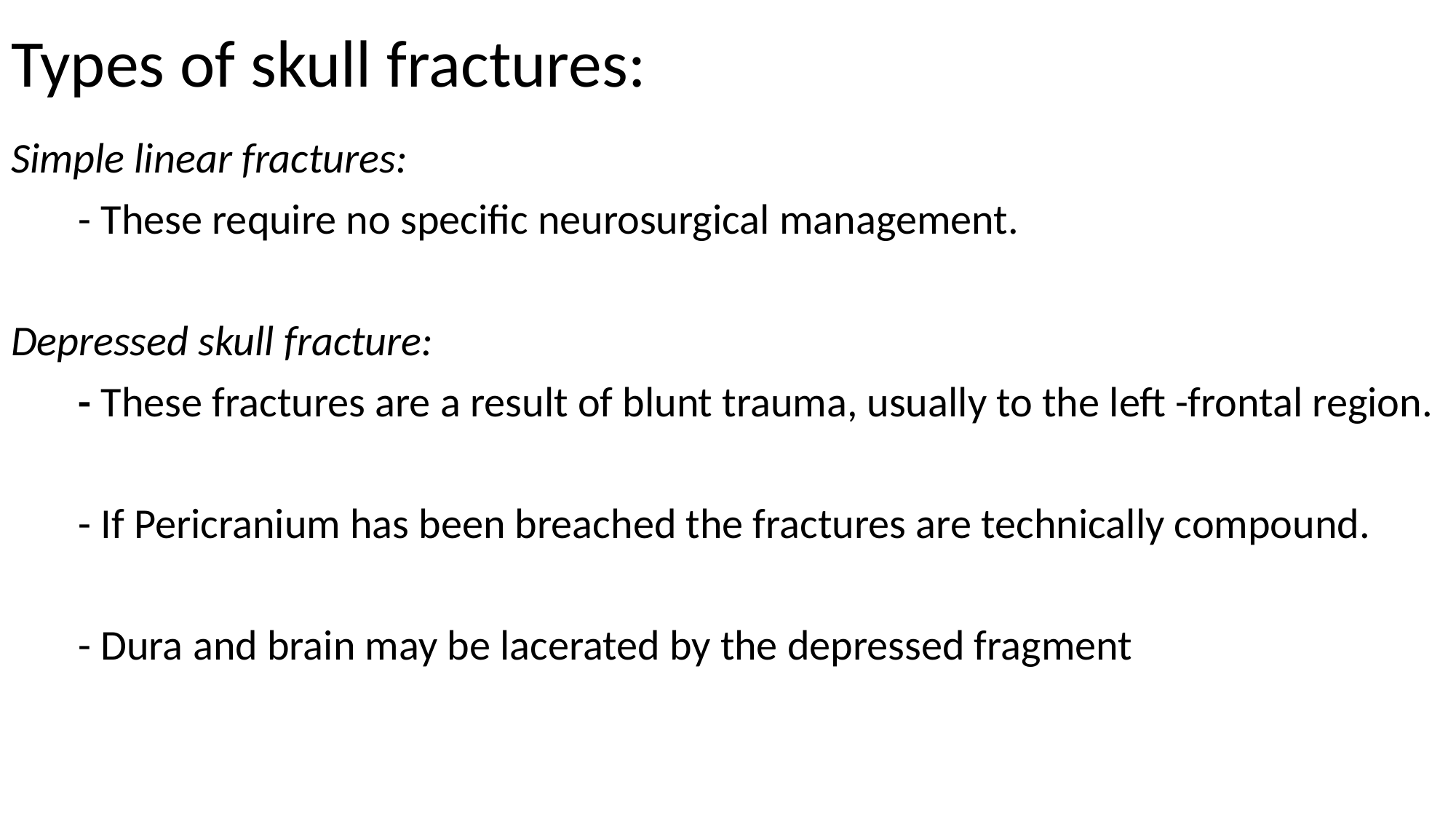

# Types of skull fractures:
Simple linear fractures:
       - These require no specific neurosurgical management.

Depressed skull fracture:
       - These fractures are a result of blunt trauma, usually to the left -frontal region.

       - If Pericranium has been breached the fractures are technically compound.

       - Dura and brain may be lacerated by the depressed fragment